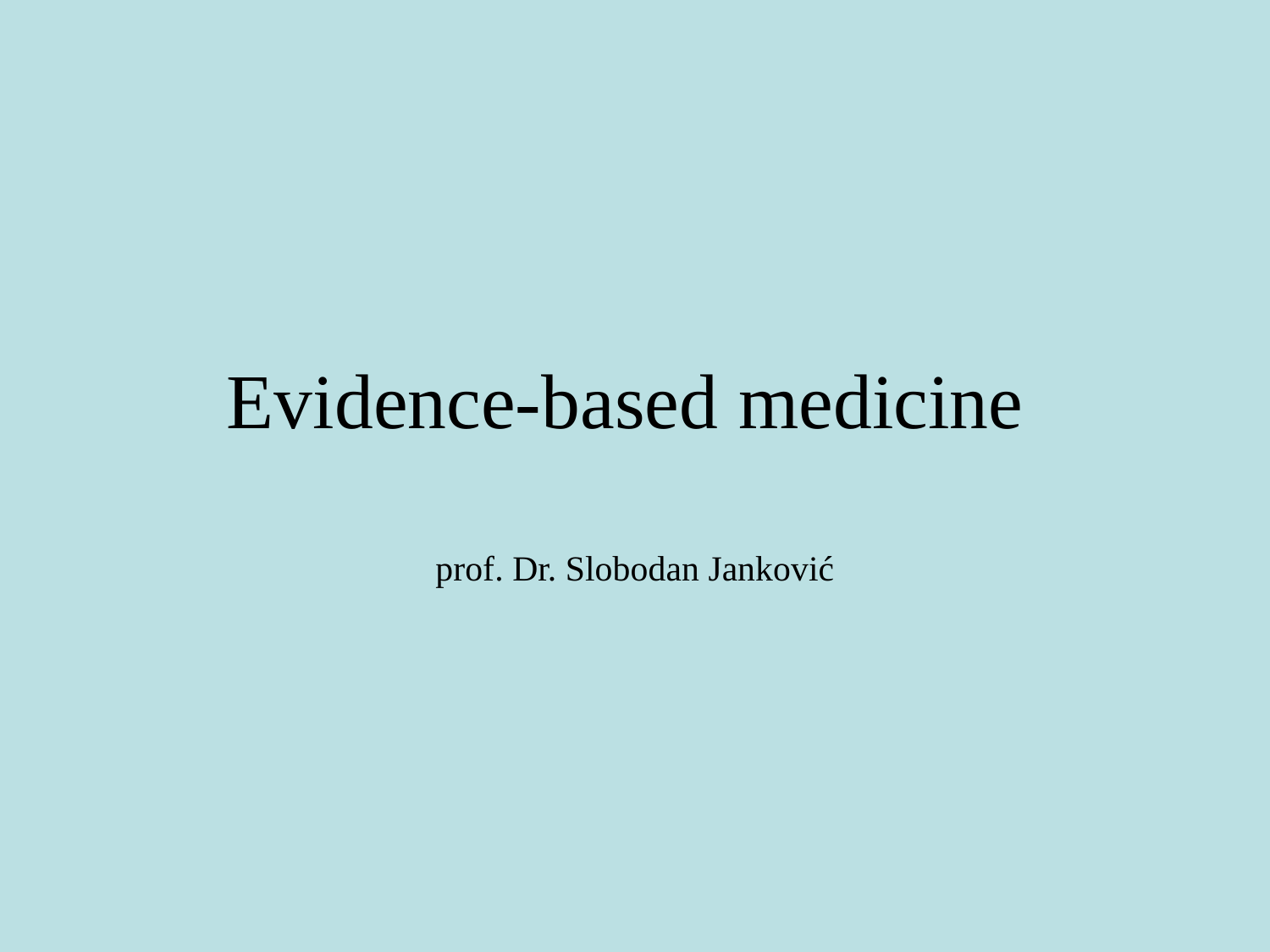

# Evidence-based medicine
prof. Dr. Slobodan Janković